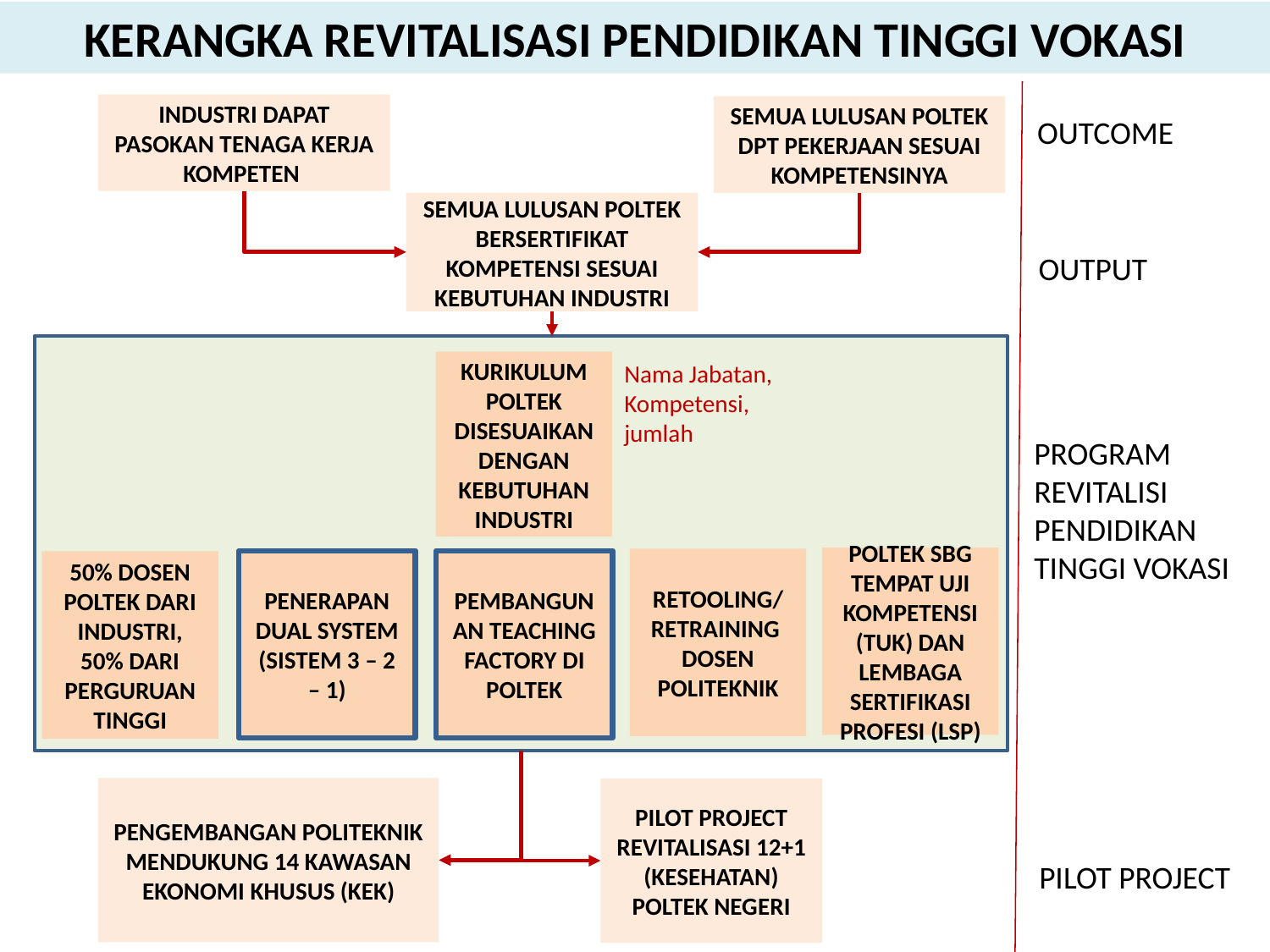

KERANGKA REVITALISASI PENDIDIKAN TINGGI VOKASI
INDUSTRI DAPAT PASOKAN TENAGA KERJA KOMPETEN
SEMUA LULUSAN POLTEK DPT PEKERJAAN SESUAI KOMPETENSINYA
OUTCOME
SEMUA LULUSAN POLTEK BERSERTIFIKAT KOMPETENSI SESUAI KEBUTUHAN INDUSTRI
OUTPUT

KURIKULUM POLTEK DISESUAIKAN DENGAN KEBUTUHAN INDUSTRI
POLTEK SBG TEMPAT UJI KOMPETENSI (TUK) DAN LEMBAGA SERTIFIKASI PROFESI (LSP)
RETOOLING/
RETRAINING  DOSEN POLITEKNIK
PENERAPAN DUAL SYSTEM
(SISTEM 3 – 2 – 1)
PEMBANGUNAN TEACHING FACTORY DI POLTEK
50% DOSEN POLTEK DARI INDUSTRI, 50% DARI PERGURUAN TINGGI
Nama Jabatan, Kompetensi,
jumlah
PROGRAM REVITALISI PENDIDIKAN TINGGI VOKASI
PENGEMBANGAN POLITEKNIK MENDUKUNG 14 KAWASAN EKONOMI KHUSUS (KEK)
PILOT PROJECT REVITALISASI 12+1 (KESEHATAN) POLTEK NEGERI
PILOT PROJECT